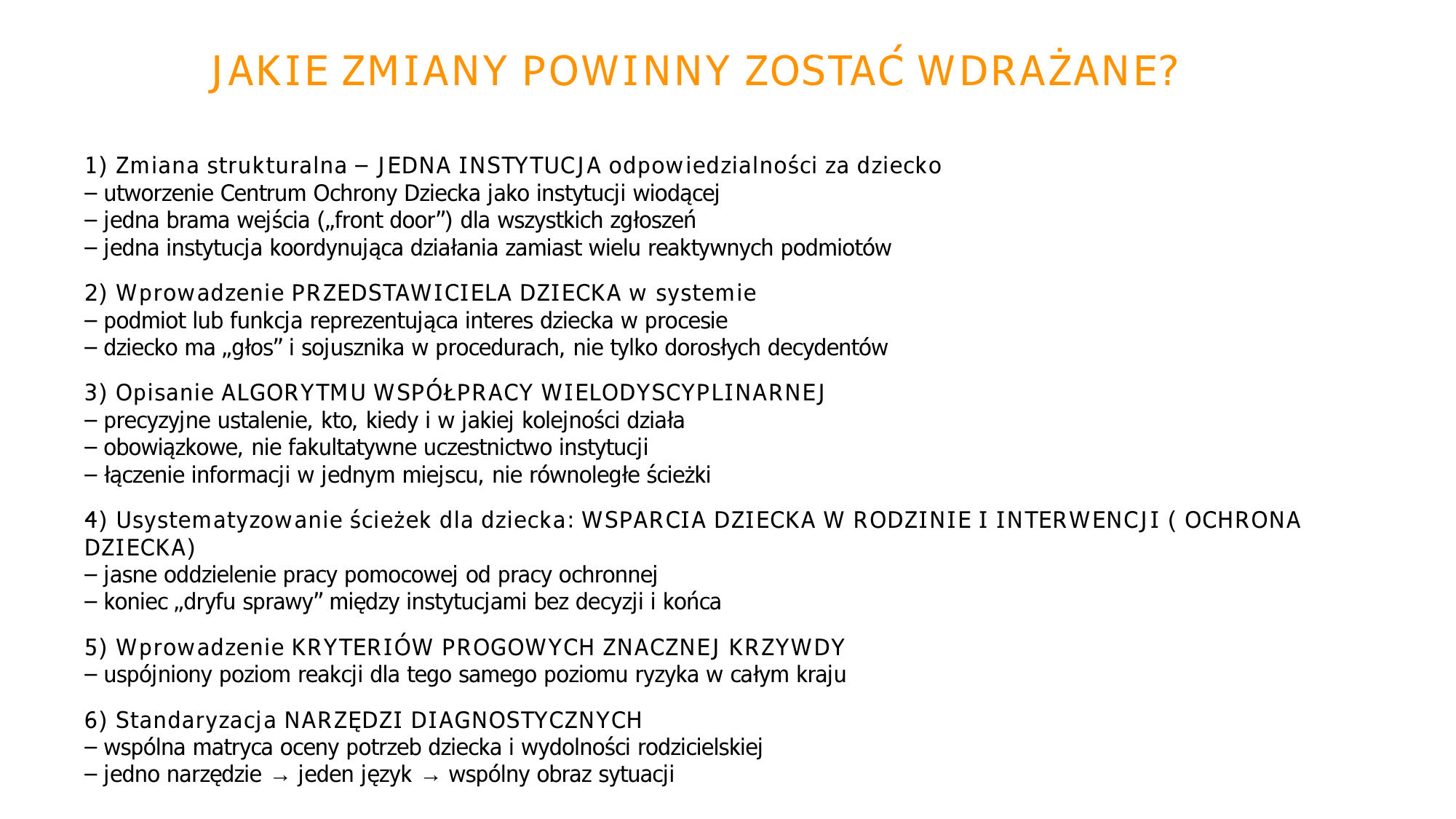

JAKIE ZMIANY POWINNY ZOSTAĆ WDRAŻANE?
1) Zmiana strukturalna – JEDNA INSTYTUCJA odpowiedzialności za dziecko
– utworzenie Centrum Ochrony Dziecka jako instytucji wiodącej
– jedna brama wejścia („front door”) dla wszystkich zgłoszeń
– jedna instytucja koordynująca działania zamiast wielu reaktywnych podmiotów
2) Wprowadzenie PRZEDSTAWICIELA DZIECKA w systemie
– podmiot lub funkcja reprezentująca interes dziecka w procesie
– dziecko ma „głos” i sojusznika w procedurach, nie tylko dorosłych decydentów
3) Opisanie ALGORYTMU WSPÓŁPRACY WIELODYSCYPLINARNEJ
– precyzyjne ustalenie, kto, kiedy i w jakiej kolejności działa
– obowiązkowe, nie fakultatywne uczestnictwo instytucji
– łączenie informacji w jednym miejscu, nie równoległe ścieżki
4) Usystematyzowanie ścieżek dla dziecka: WSPARCIA DZIECKA W RODZINIE I INTERWENCJI ( OCHRONA DZIECKA)
– jasne oddzielenie pracy pomocowej od pracy ochronnej
– koniec „dryfu sprawy” między instytucjami bez decyzji i końca
5) Wprowadzenie KRYTERIÓW PROGOWYCH ZNACZNEJ KRZYWDY
– uspójniony poziom reakcji dla tego samego poziomu ryzyka w całym kraju
6) Standaryzacja NARZĘDZI DIAGNOSTYCZNYCH
– wspólna matryca oceny potrzeb dziecka i wydolności rodzicielskiej
– jedno narzędzie → jeden język → wspólny obraz sytuacji